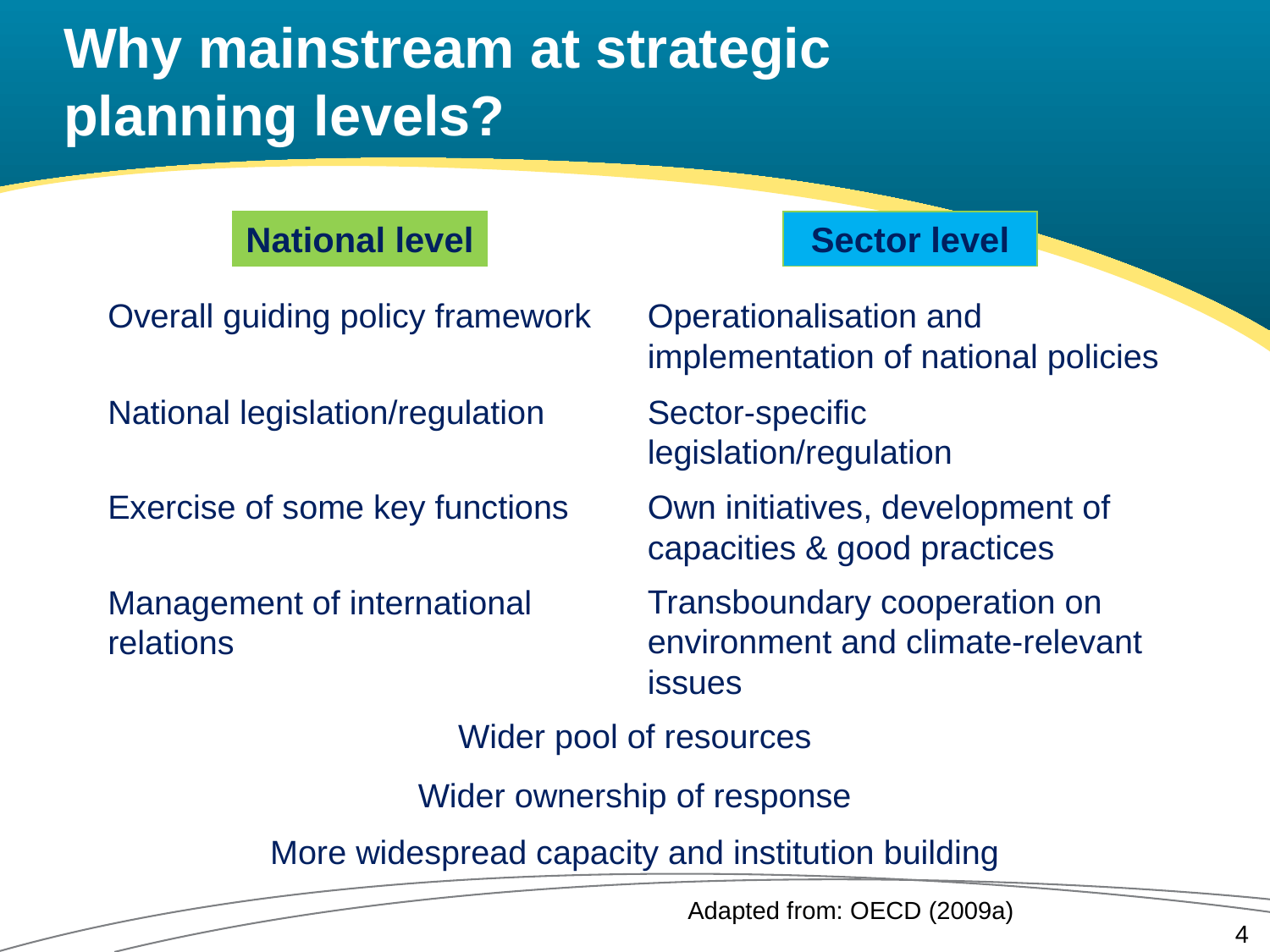

# Why mainstream at strategic planning levels?
National level
Sector level
Overall guiding policy framework
Operationalisation and implementation of national policies
National legislation/regulation
Sector-specific legislation/regulation
Exercise of some key functions
Own initiatives, development of capacities & good practices
Transboundary cooperation on environment and climate-relevant issues
Management of international relations
Wider pool of resources
Wider ownership of response
More widespread capacity and institution building
Adapted from: OECD (2009a)
4